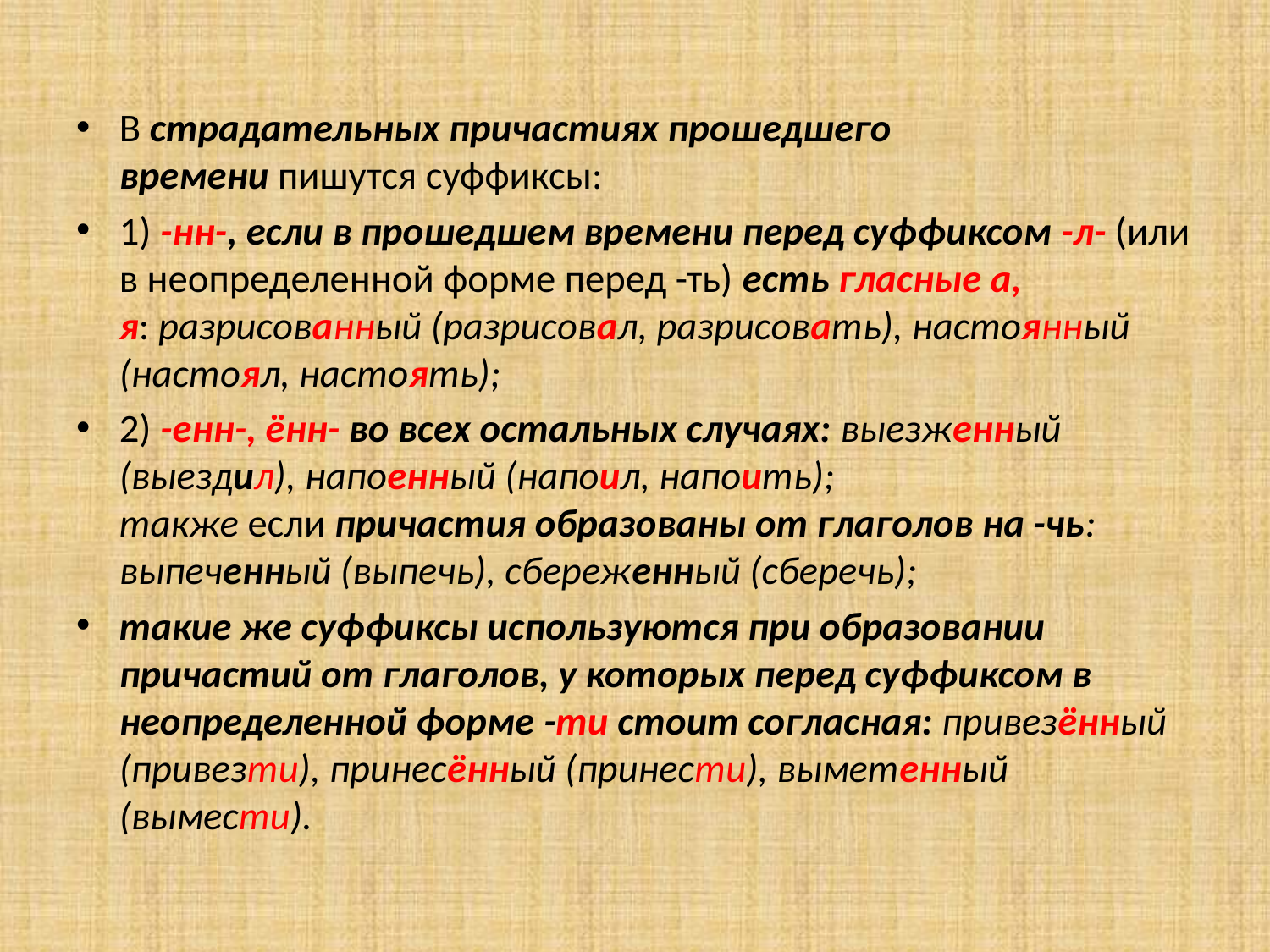

#
В страдательных причастиях прошедшего времени пишутся суффиксы:
1) -нн-, если в прошедшем времени перед суффиксом -л- (или в неопределенной форме перед -ть) есть гласные а, я: разрисованный (разрисовал, разрисовать), настоянный (настоял, настоять);
2) -енн-, ённ- во всех остальных случаях: выезженный (выездил), напоенный (напоил, напоить); также если причастия образованы от глаголов на -чь: выпеченный (выпечь), сбереженный (сберечь);
такие же суффиксы используются при образовании причастий от глаголов, у которых перед суффиксом в неопределенной форме -ти стоит согласная: привезённый (привезти), принесённый (принести), выметенный (вымести).